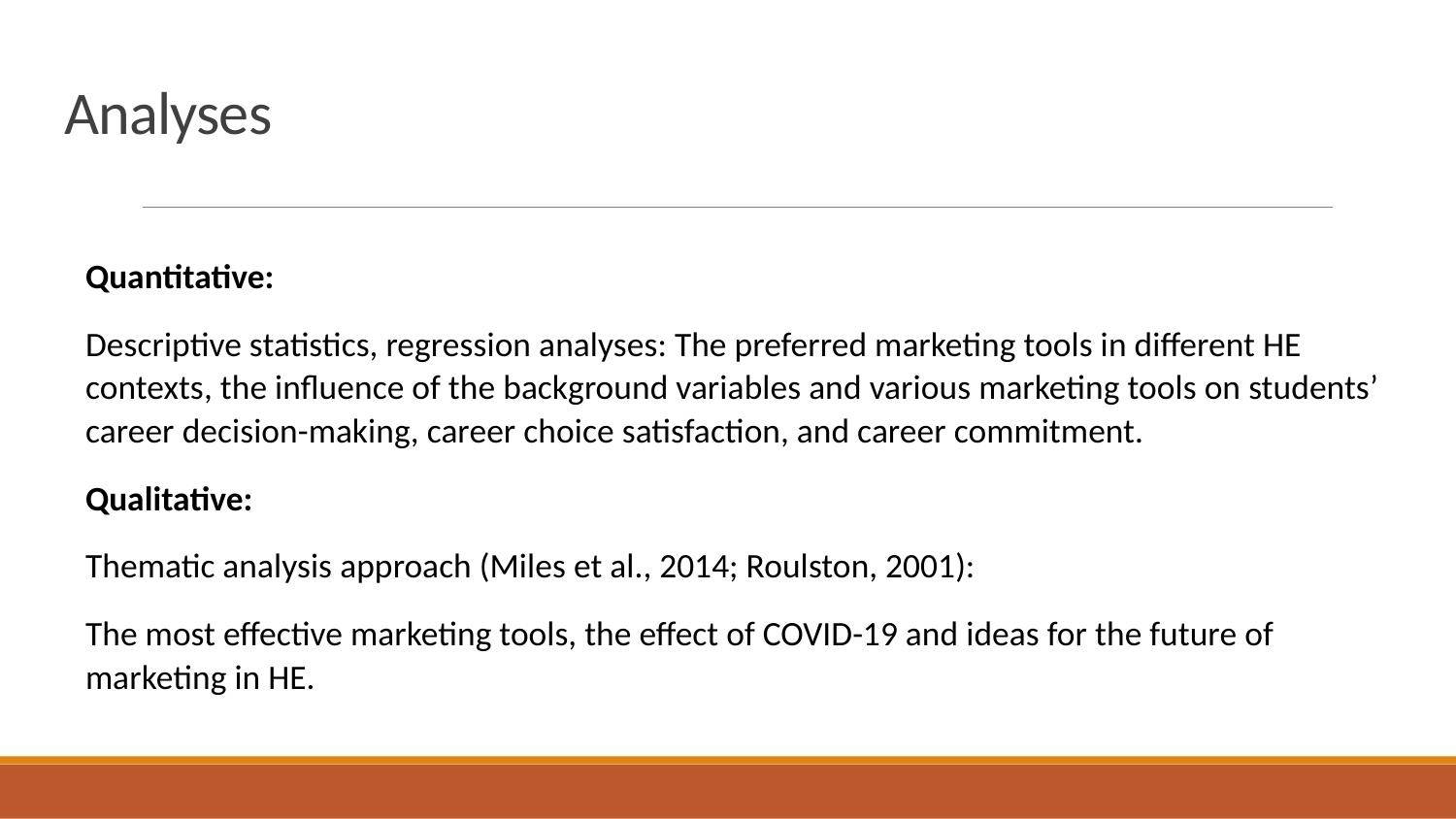

# Analyses
Quantitative:
Descriptive statistics, regression analyses: The preferred marketing tools in different HE contexts, the influence of the background variables and various marketing tools on students’ career decision-making, career choice satisfaction, and career commitment.
Qualitative:
Thematic analysis approach (Miles et al., 2014; Roulston, 2001):
The most effective marketing tools, the effect of COVID-19 and ideas for the future of marketing in HE.